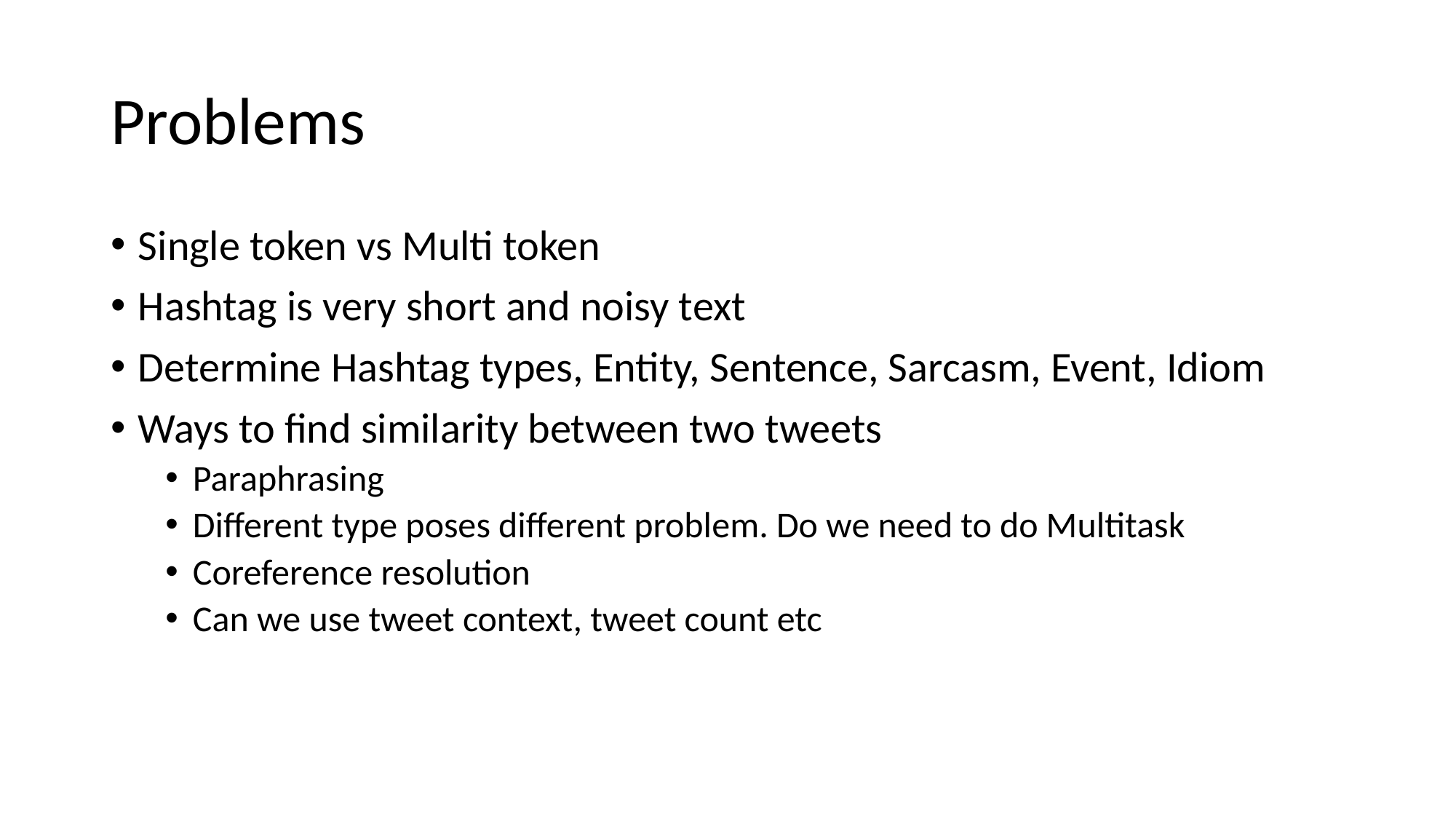

# Problems
Single token vs Multi token
Hashtag is very short and noisy text
Determine Hashtag types, Entity, Sentence, Sarcasm, Event, Idiom
Ways to find similarity between two tweets
Paraphrasing
Different type poses different problem. Do we need to do Multitask
Coreference resolution
Can we use tweet context, tweet count etc